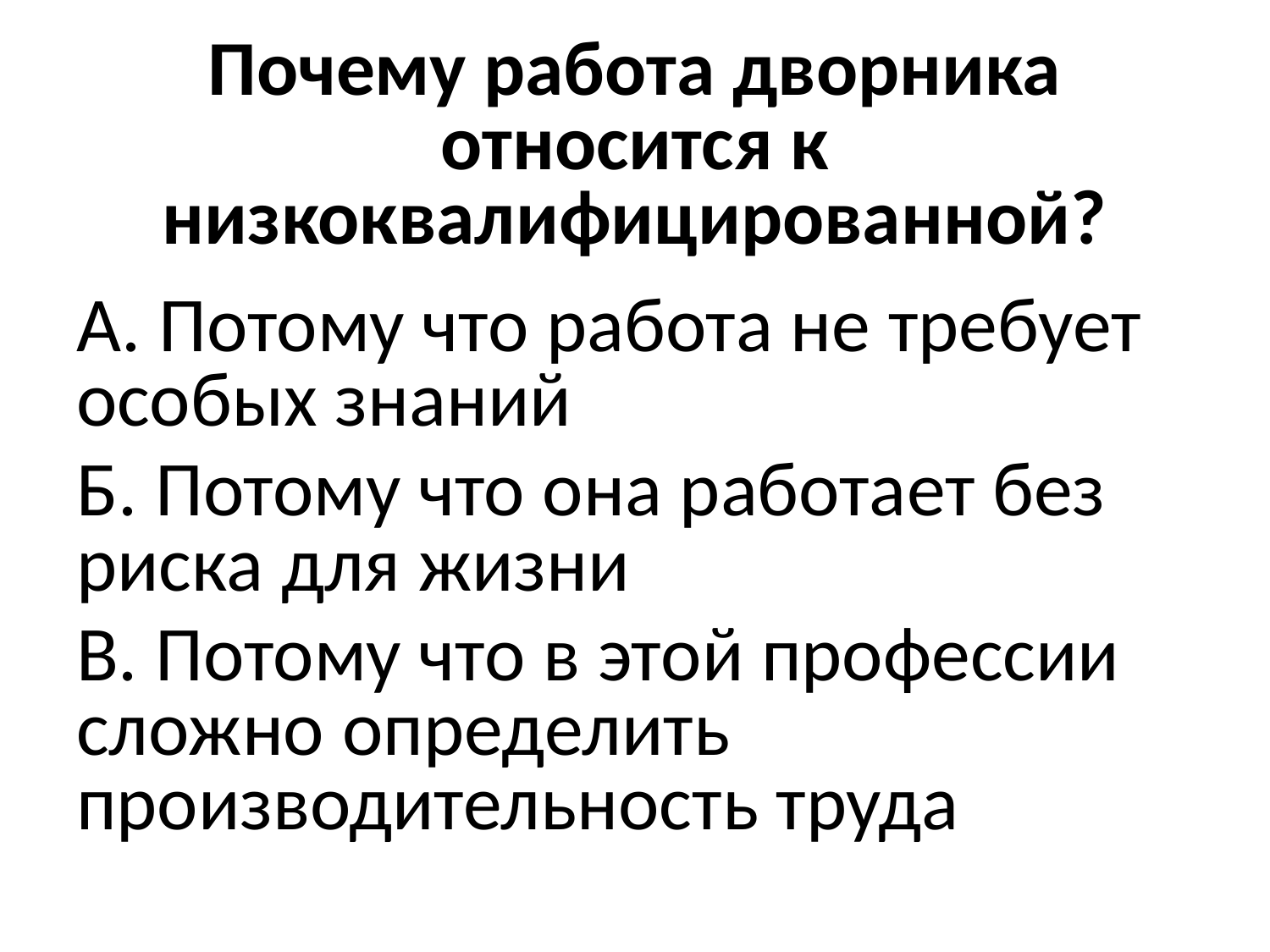

# Почему работа дворника относится к низкоквалифицированной?
А. Потому что работа не требует особых знаний
Б. Потому что она работает без риска для жизни
В. Потому что в этой профессии сложно определить производительность труда